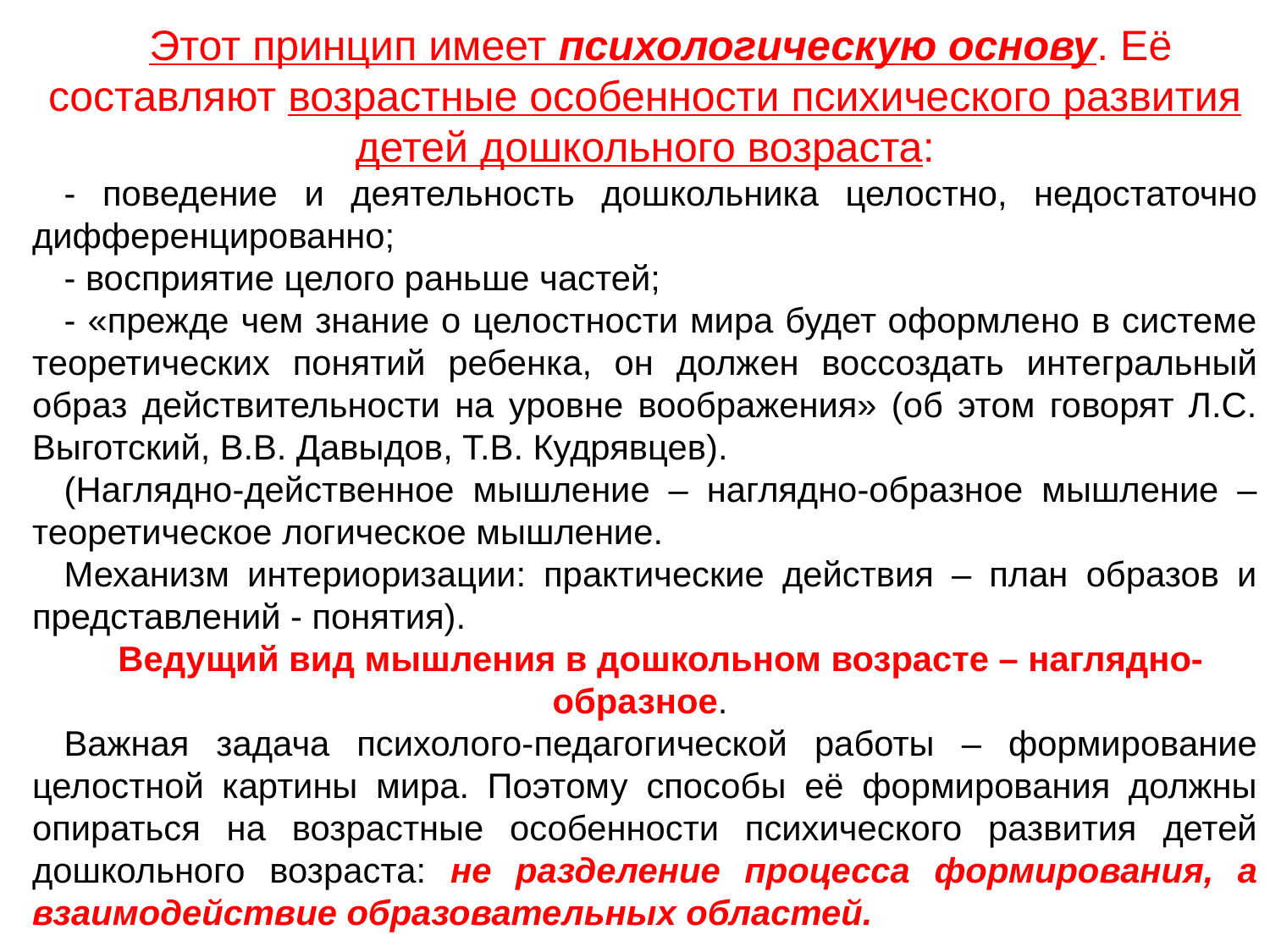

Этот принцип имеет психологическую основу. Её составляют возрастные особенности психического развития детей дошкольного возраста:
- поведение и деятельность дошкольника целостно, недостаточно дифференцированно;
- восприятие целого раньше частей;
- «прежде чем знание о целостности мира будет оформлено в системе теоретических понятий ребенка, он должен воссоздать интегральный образ действительности на уровне воображения» (об этом говорят Л.С. Выготский, В.В. Давыдов, Т.В. Кудрявцев).
(Наглядно-действенное мышление – наглядно-образное мышление – теоретическое логическое мышление.
Механизм интериоризации: практические действия – план образов и представлений - понятия).
Ведущий вид мышления в дошкольном возрасте – наглядно-образное.
Важная задача психолого-педагогической работы – формирование целостной картины мира. Поэтому способы её формирования должны опираться на возрастные особенности психического развития детей дошкольного возраста: не разделение процесса формирования, а взаимодействие образовательных областей.